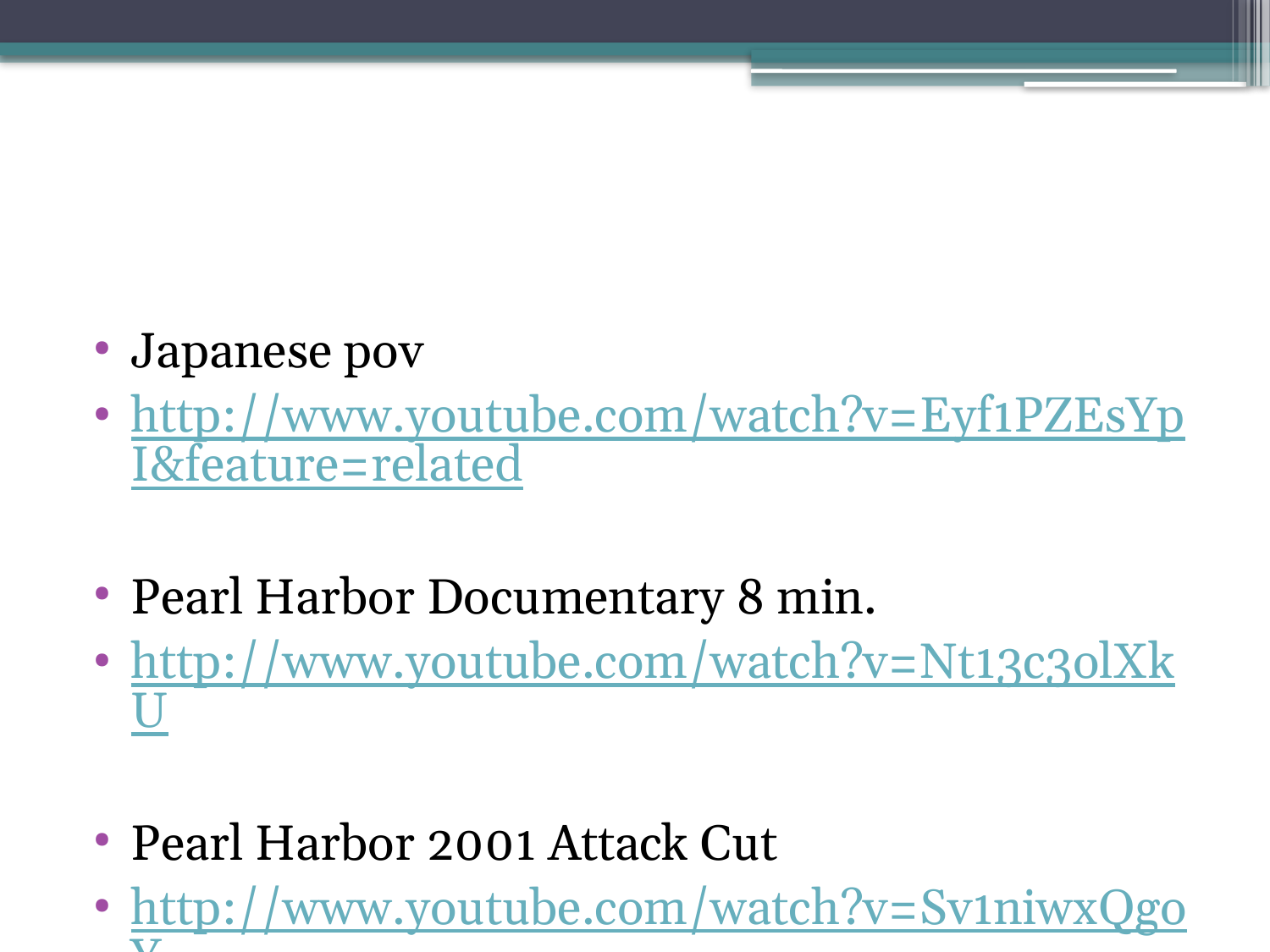

#
Japanese pov
http://www.youtube.com/watch?v=Eyf1PZEsYpI&feature=related

Pearl Harbor Documentary 8 min.
http://www.youtube.com/watch?v=Nt13c3olXkU

Pearl Harbor 2001 Attack Cut
http://www.youtube.com/watch?v=Sv1niwxQgoY